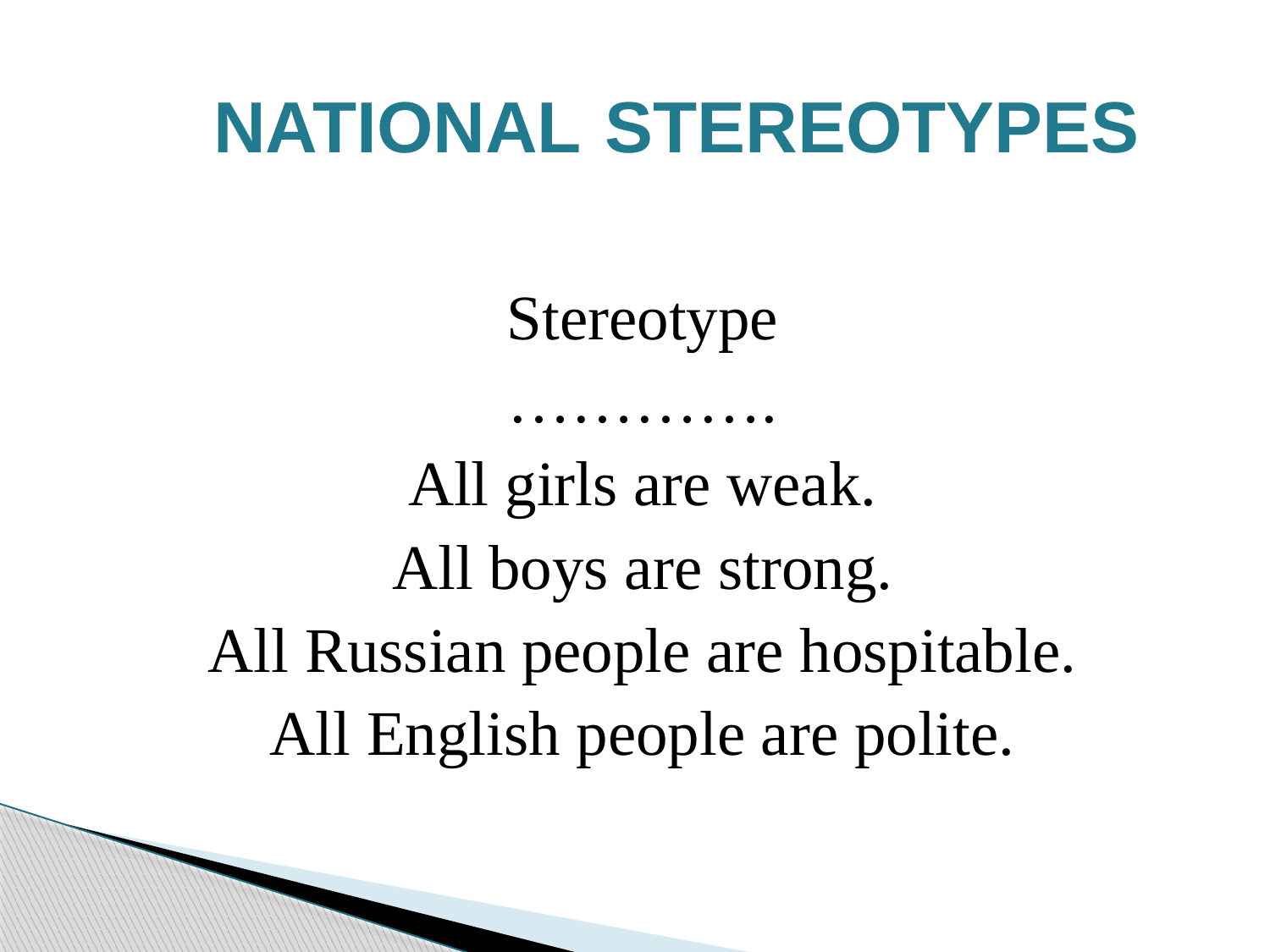

NATIONAL
STEREOTYPES

Stereotype
………….
All girls are weak.
All boys are strong.
All Russian people are hospitable.
All English people are polite.